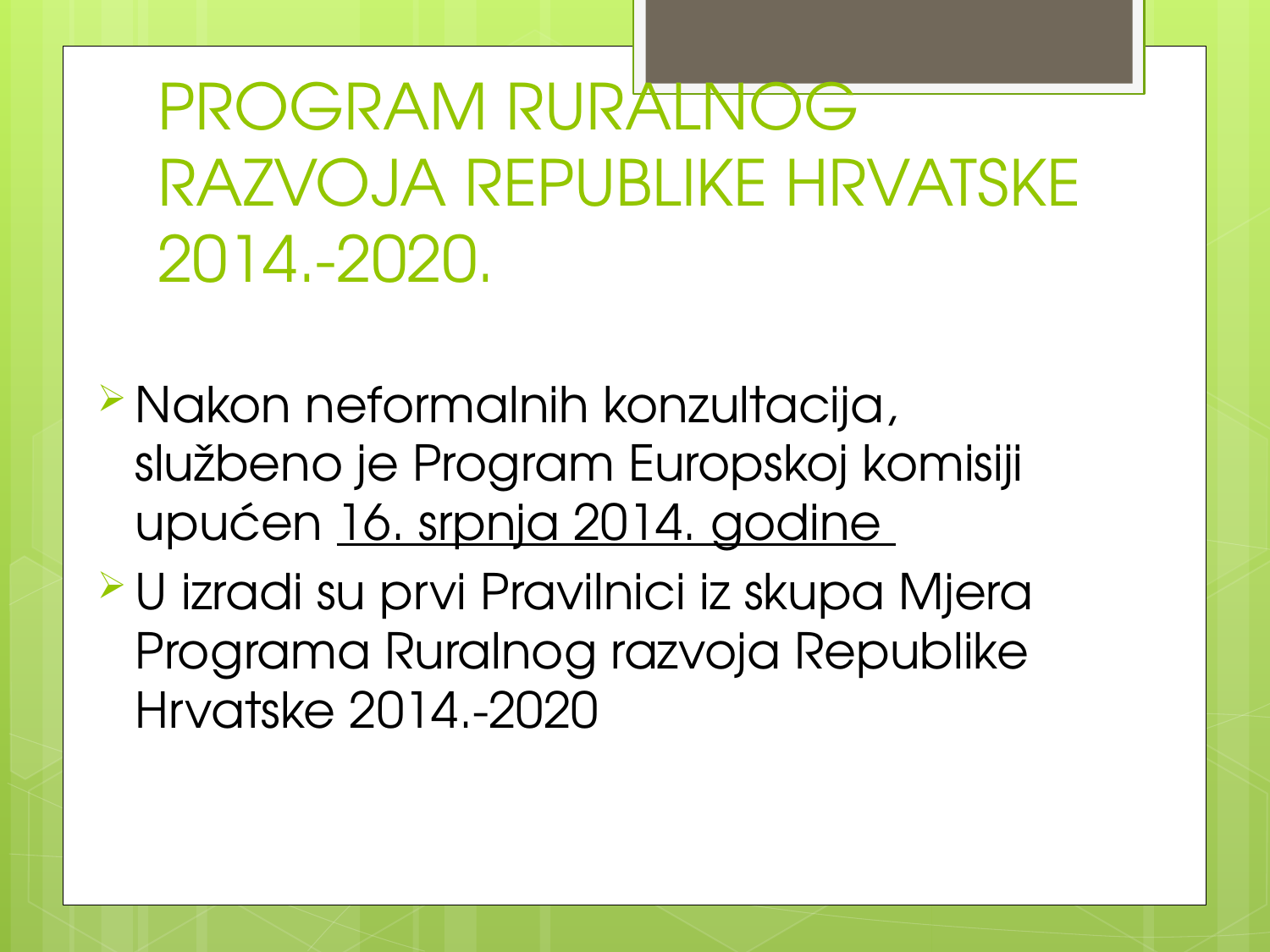

# PROGRAM RURALNOG RAZVOJA REPUBLIKE HRVATSKE 2014.-2020.

Nakon neformalnih konzultacija, službeno je Program Europskoj komisiji upućen 16. srpnja 2014. godine
U izradi su prvi Pravilnici iz skupa Mjera Programa Ruralnog razvoja Republike Hrvatske 2014.-2020